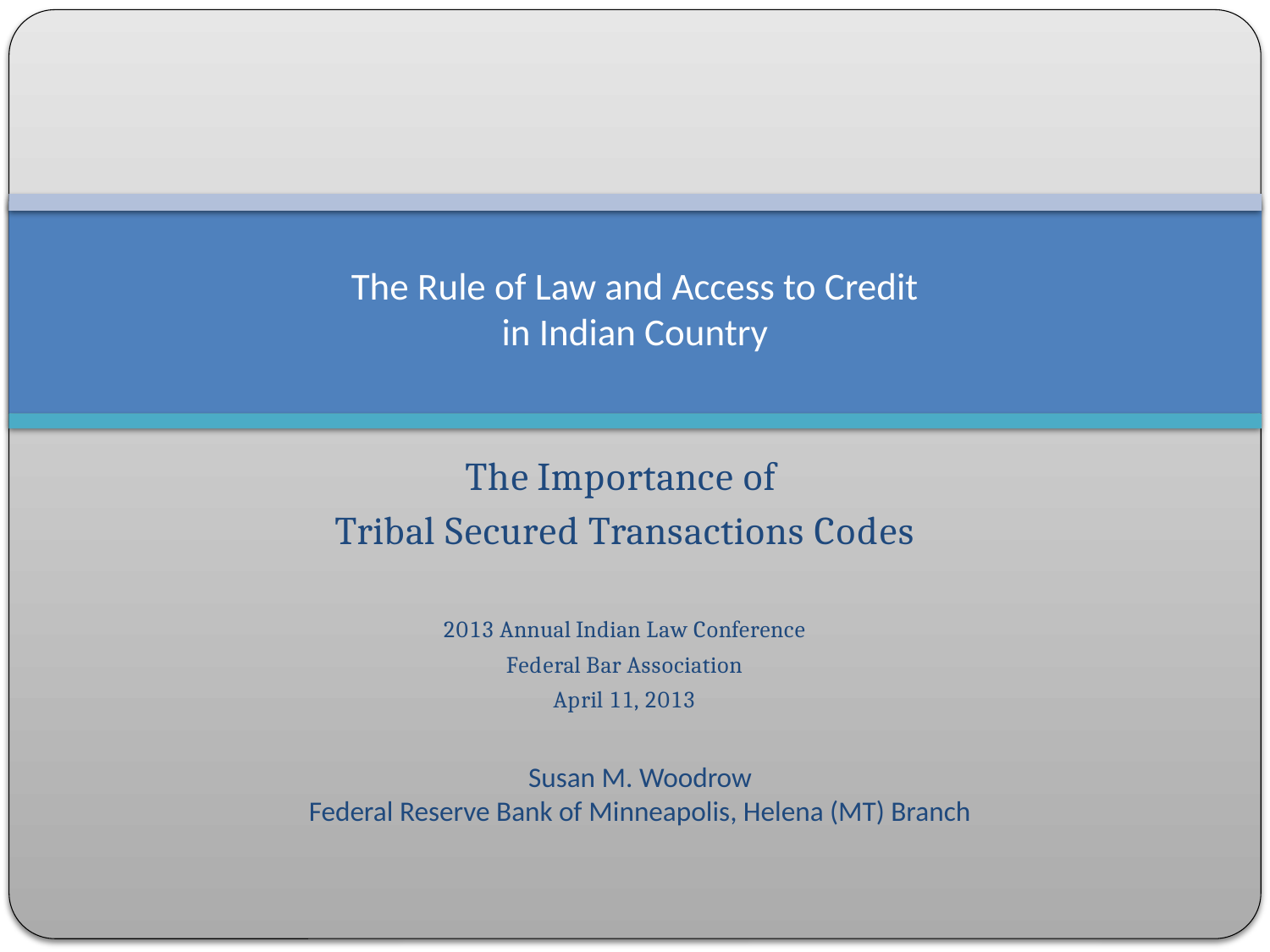

# The Rule of Law and Access to Credit in Indian Country
The Importance of
Tribal Secured Transactions Codes

2013 Annual Indian Law Conference
Federal Bar Association
April 11, 2013

Susan M. Woodrow
Federal Reserve Bank of Minneapolis, Helena (MT) Branch